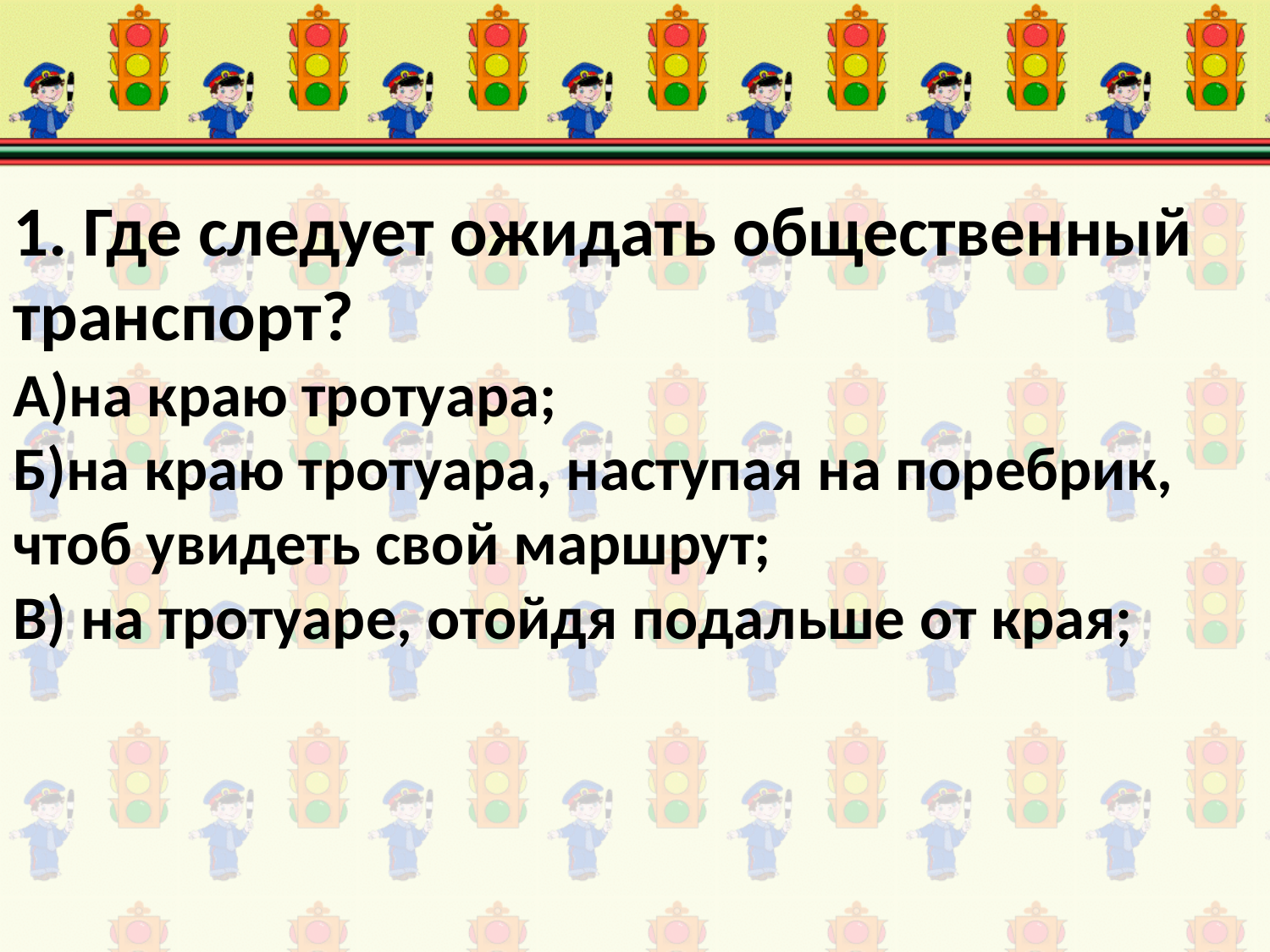

# 1. Где следует ожидать общественный транспорт? А)на краю тротуара; Б)на краю тротуара, наступая на поребрик, чтоб увидеть свой маршрут; В) на тротуаре, отойдя подальше от края;